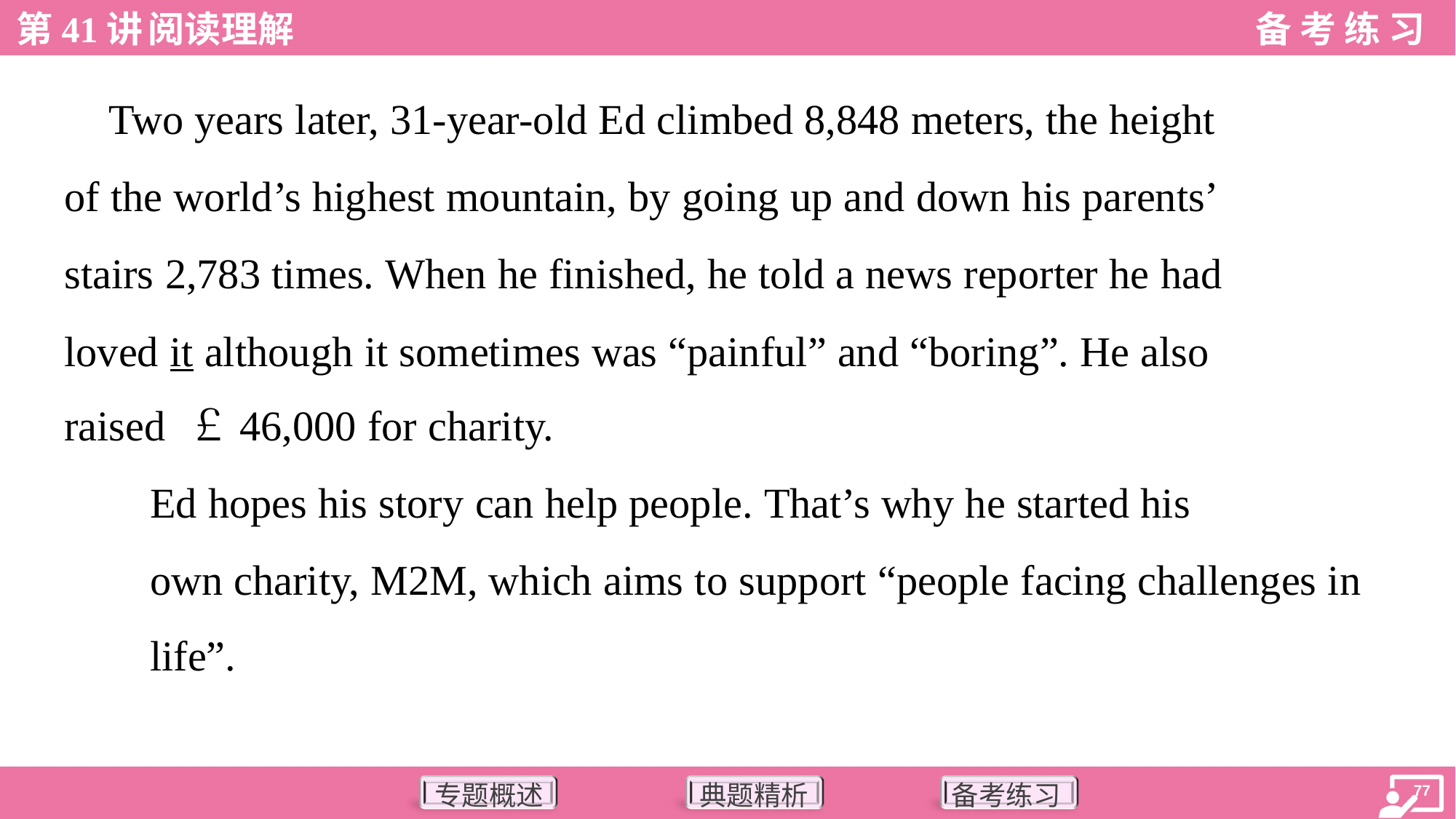

Two years later, 31-year-old Ed climbed 8,848 meters, the height
of the world’s highest mountain, by going up and down his parents’
stairs 2,783 times. When he finished, he told a news reporter he had
loved it although it sometimes was “painful” and “boring”. He also
raised ￡46,000 for charity.
Ed hopes his story can help people. That’s why he started his
own charity, M2M, which aims to support “people facing challenges in
life”.